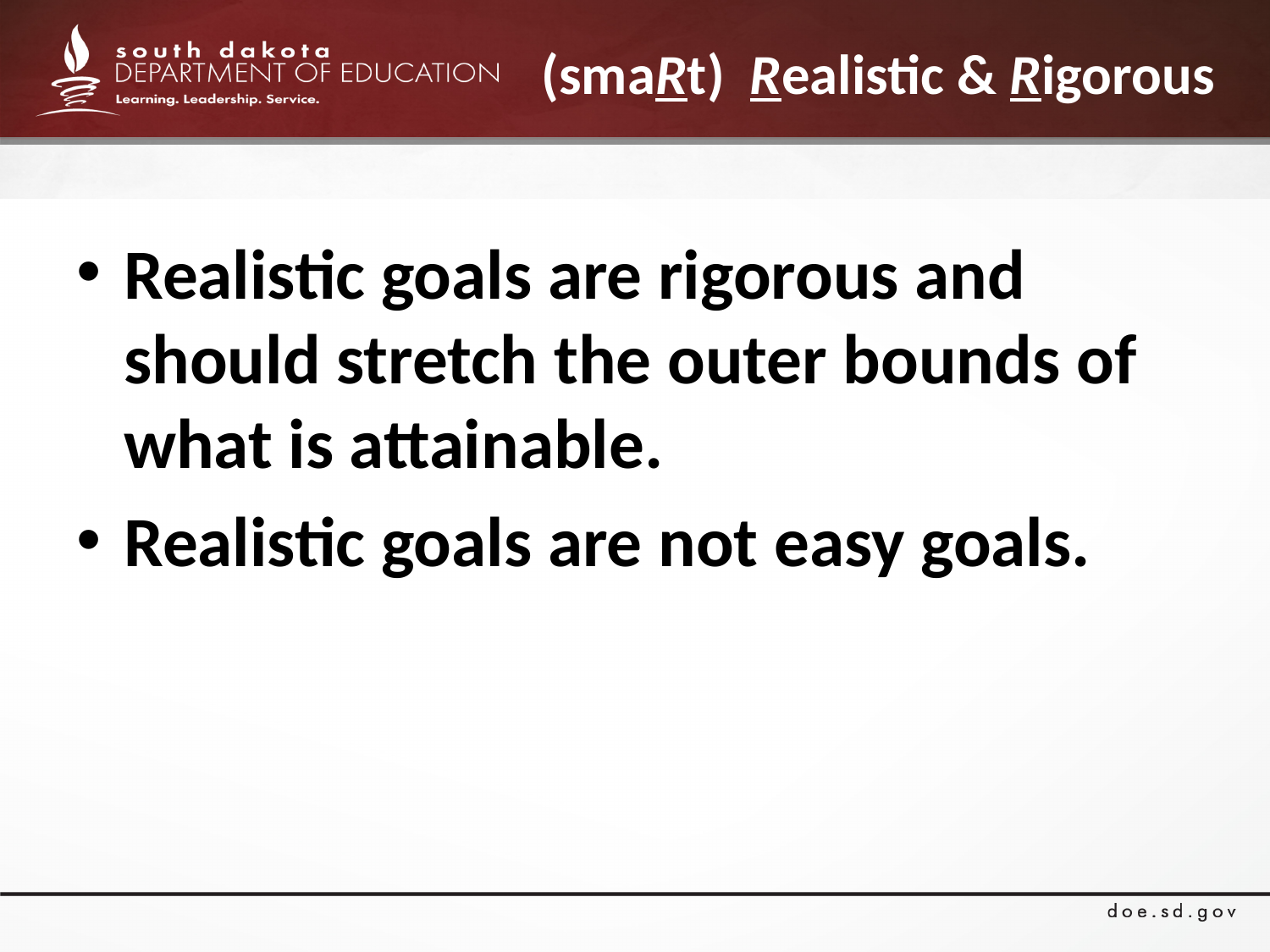

# (smaRt)  Realistic & Rigorous
Realistic goals are rigorous and should stretch the outer bounds of what is attainable.
Realistic goals are not easy goals.